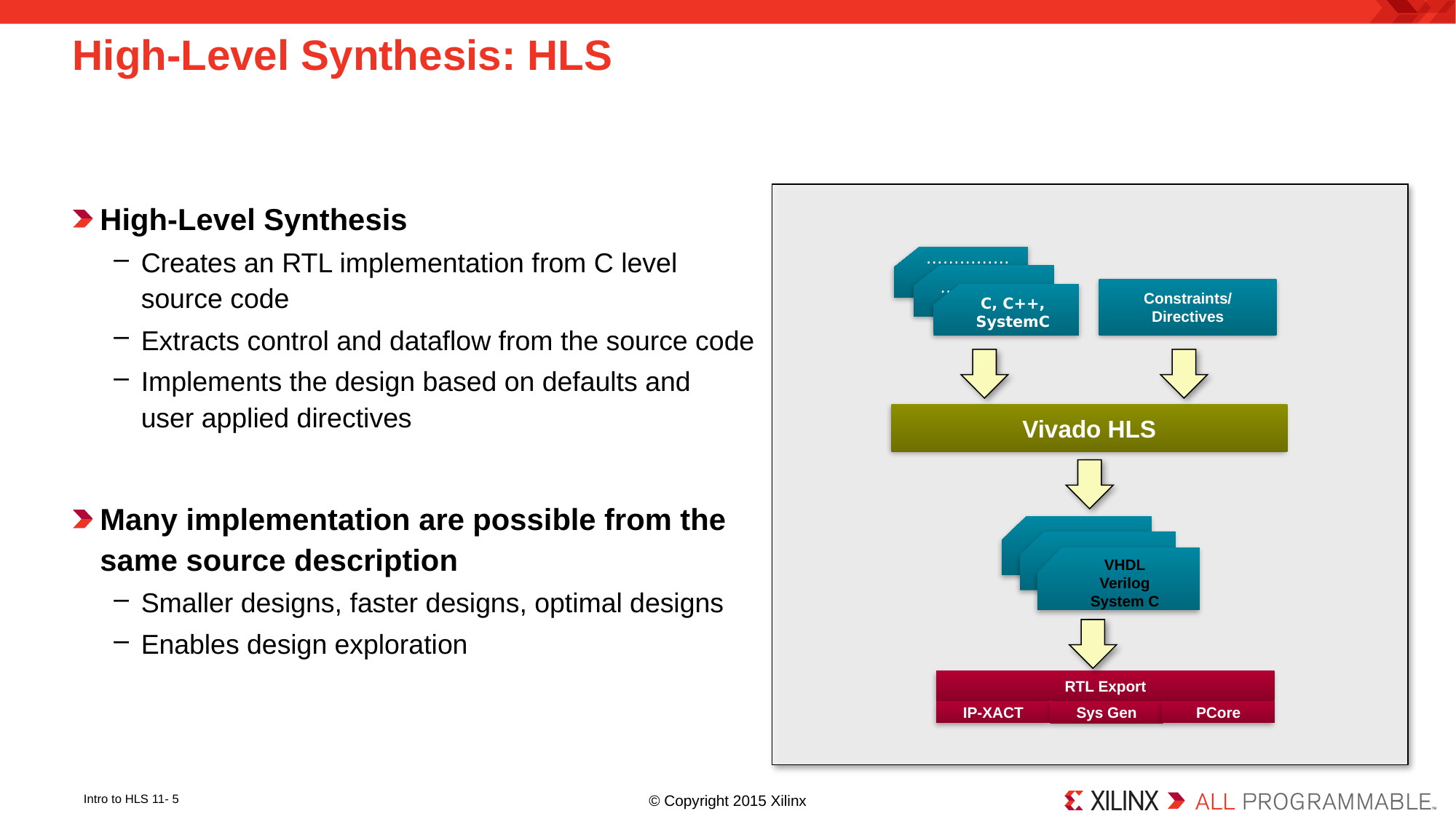

# High-Level Synthesis: HLS

………………

………………

Constraints/ Directives

C, C++, SystemC

Vivado HLS

………………

………………

VHDL
Verilog
System C

RTL Export
PCore
IP-XACT
Sys Gen
High-Level Synthesis
Creates an RTL implementation from C level
source code
Extracts control and dataflow from the source code
Implements the design based on defaults and
user applied directives

Many implementation are possible from the
same source description
Smaller designs, faster designs, optimal designs
Enables design exploration

Intro to HLS 11- 5
© Copyright 2015 Xilinx